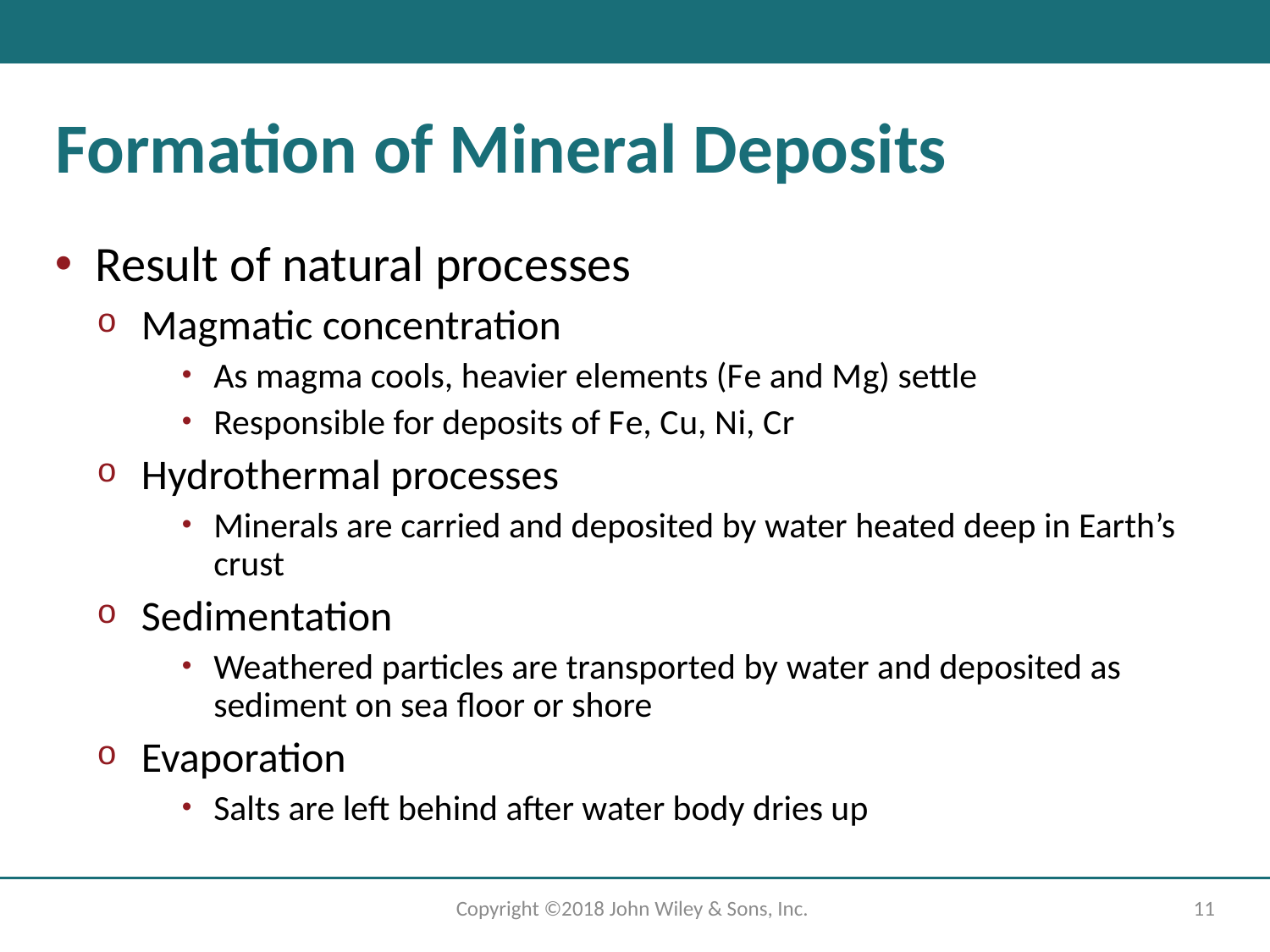

# Formation of Mineral Deposits
Result of natural processes
Magmatic concentration
As magma cools, heavier elements (F e and M g) settle
Responsible for deposits of F e, C u, N i, C r
Hydrothermal processes
Minerals are carried and deposited by water heated deep in Earth’s crust
Sedimentation
Weathered particles are transported by water and deposited as sediment on sea floor or shore
Evaporation
Salts are left behind after water body dries up
Copyright ©2018 John Wiley & Sons, Inc.
11